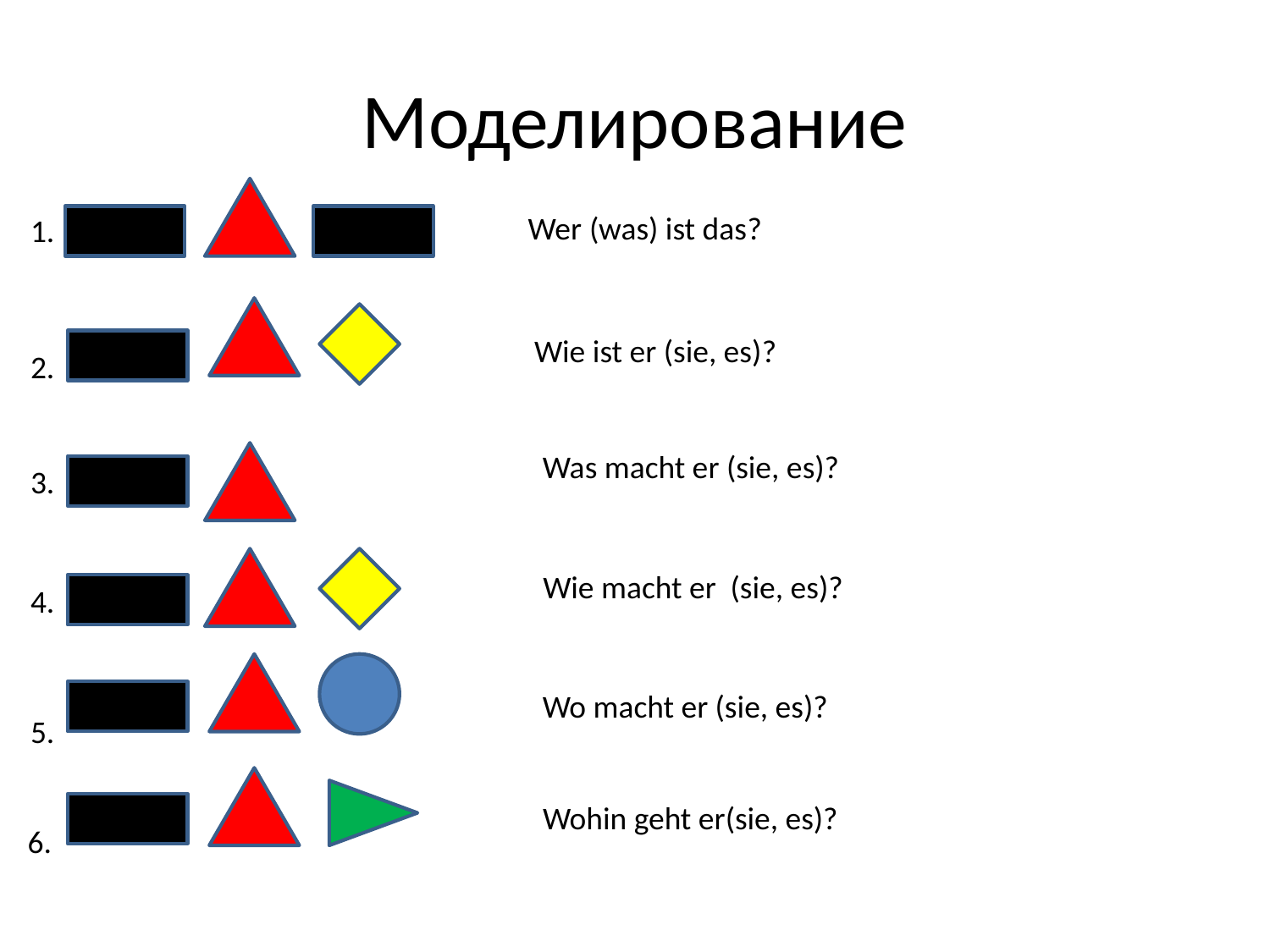

# Моделирование

Wer (was) ist das?
1.

Wie ist er (sie, es)?

2.
Was macht er (sie, es)?

3.

Wie macht er  (sie, es)?
4.

Wo macht er (sie, es)?

5.

Wohin geht er(sie, es)?

6.